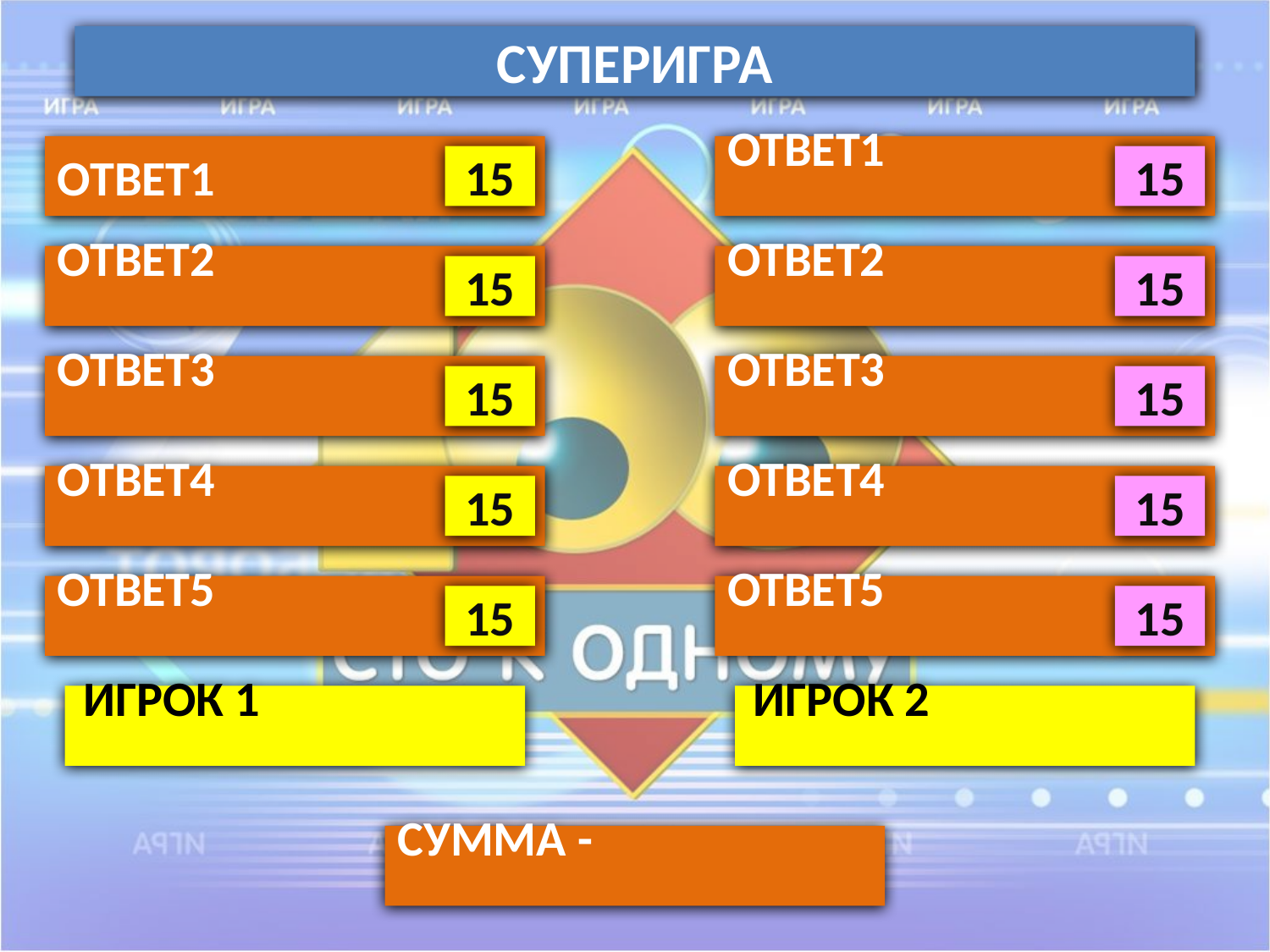

СУПЕРИГРА
ОТВЕТ1
ОТВЕТ1
15
15
ОТВЕТ2
ОТВЕТ2
15
15
ОТВЕТ3
ОТВЕТ3
15
15
ОТВЕТ4
ОТВЕТ4
15
15
ОТВЕТ5
ОТВЕТ5
15
15
ИГРОК 1
ИГРОК 2
СУММА -